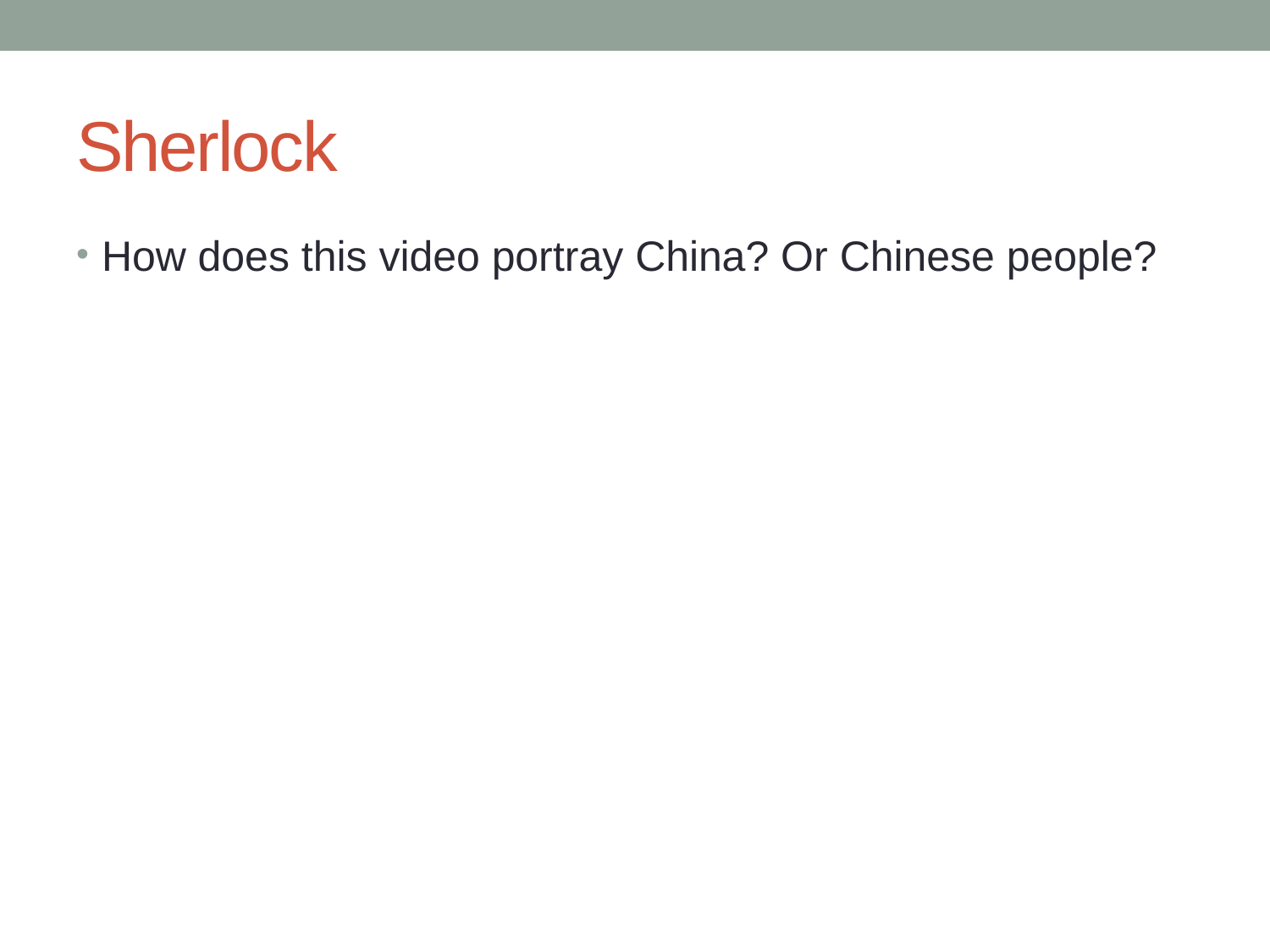

# Sherlock
How does this video portray China? Or Chinese people?